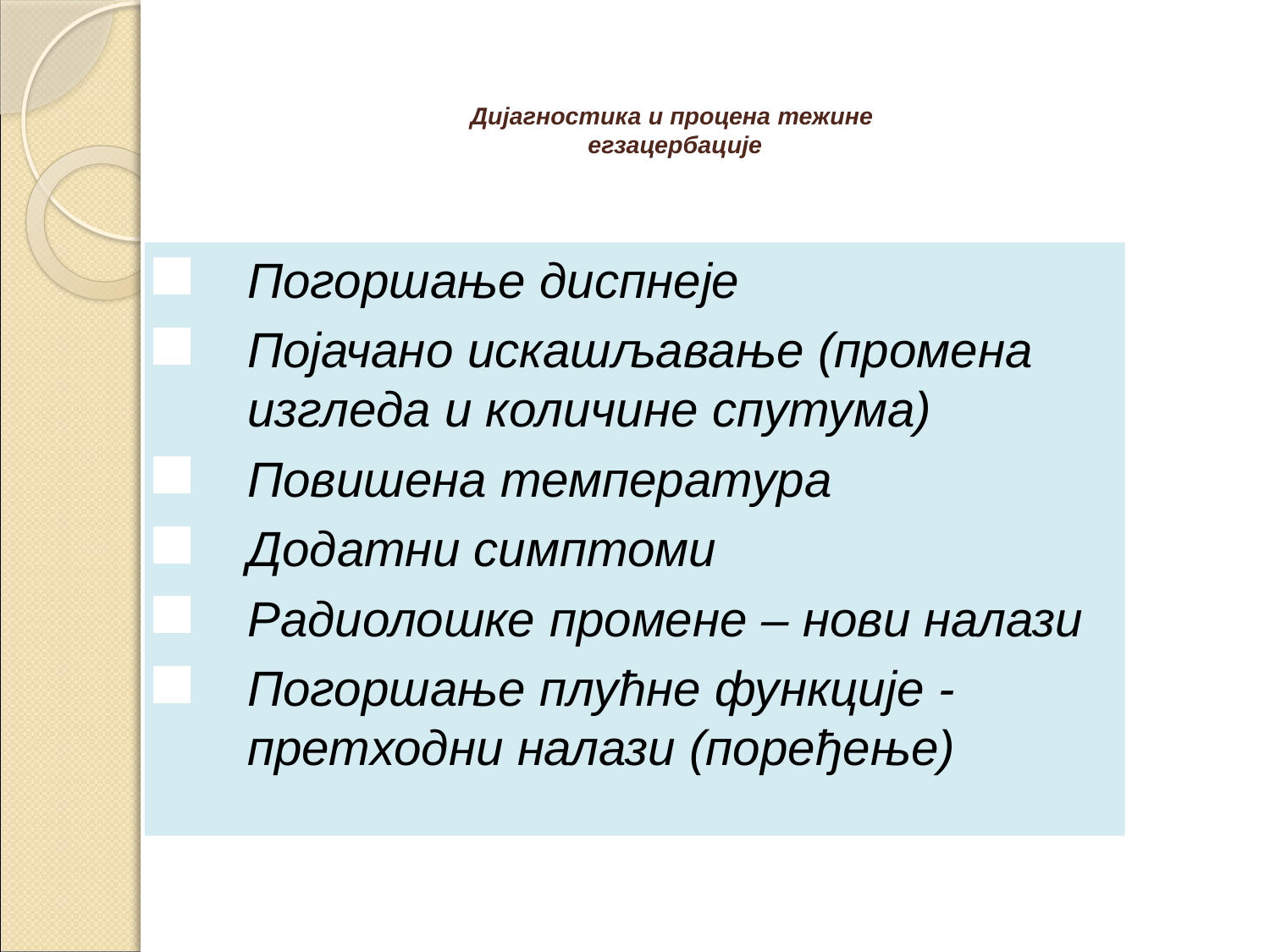

# Дијагностика и процена тежине егзацербације
Погоршање диспнеје
Појачано искашљавање (промена изгледа и количине спутума)
Повишена температура
Додатни симптоми
Радиолошке промене – нови налази
Погоршање плућне функције - претходни налази (поређење)